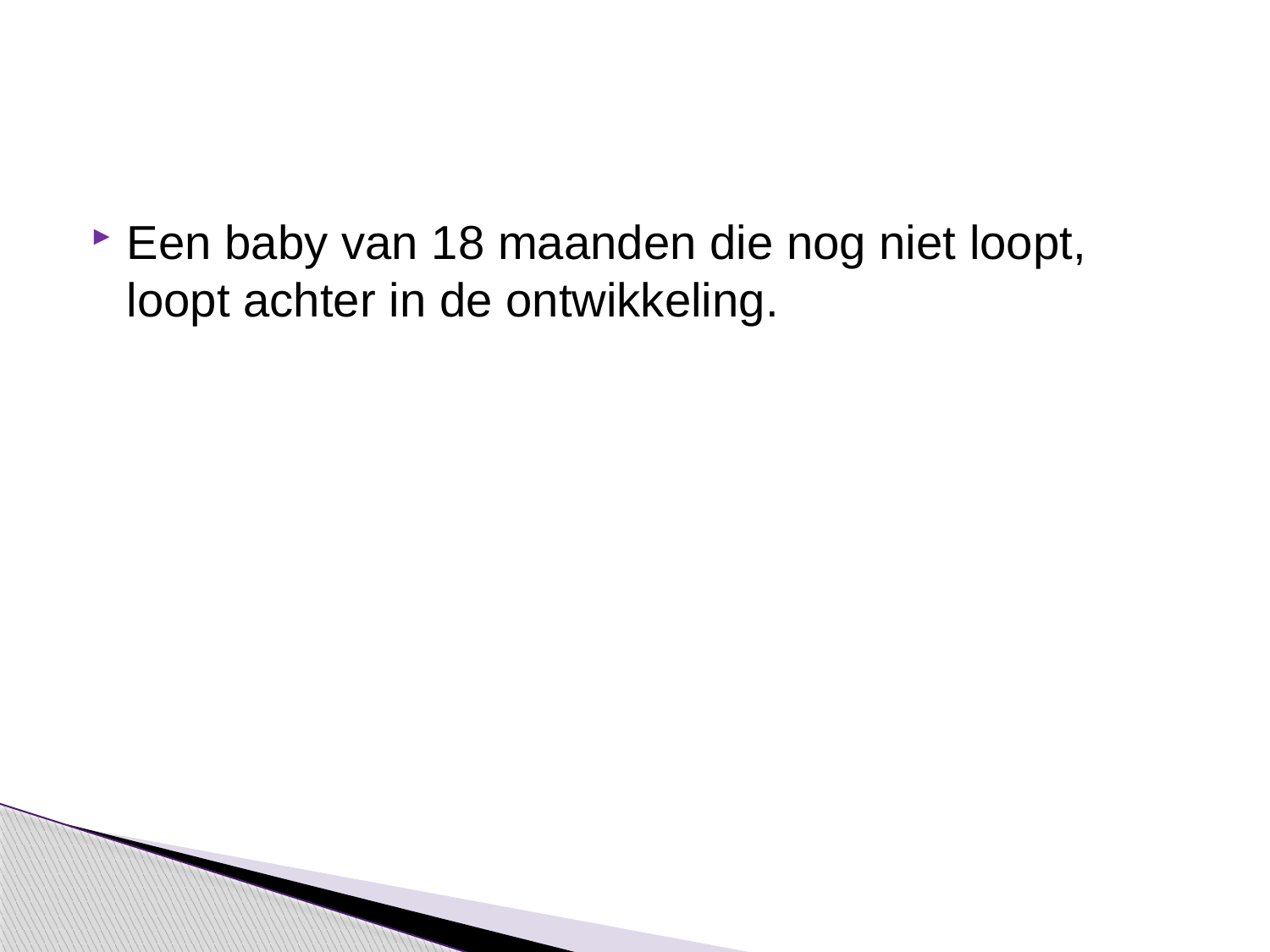

#
Een baby van 18 maanden die nog niet loopt, loopt achter in de ontwikkeling.